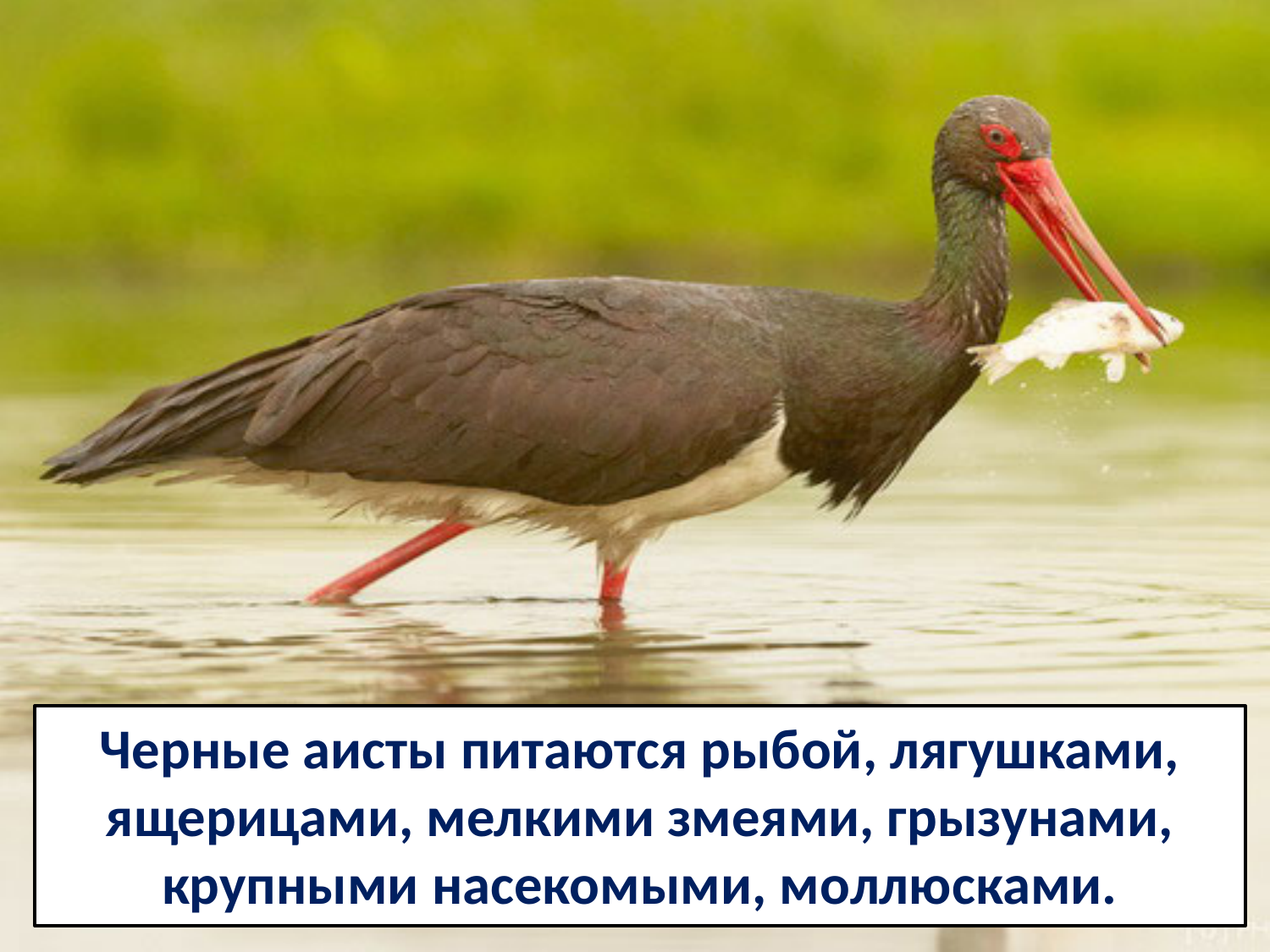

Черные аисты питаются рыбой, лягушками, ящерицами, мелкими змеями, грызунами, крупными насекомыми, моллюсками.